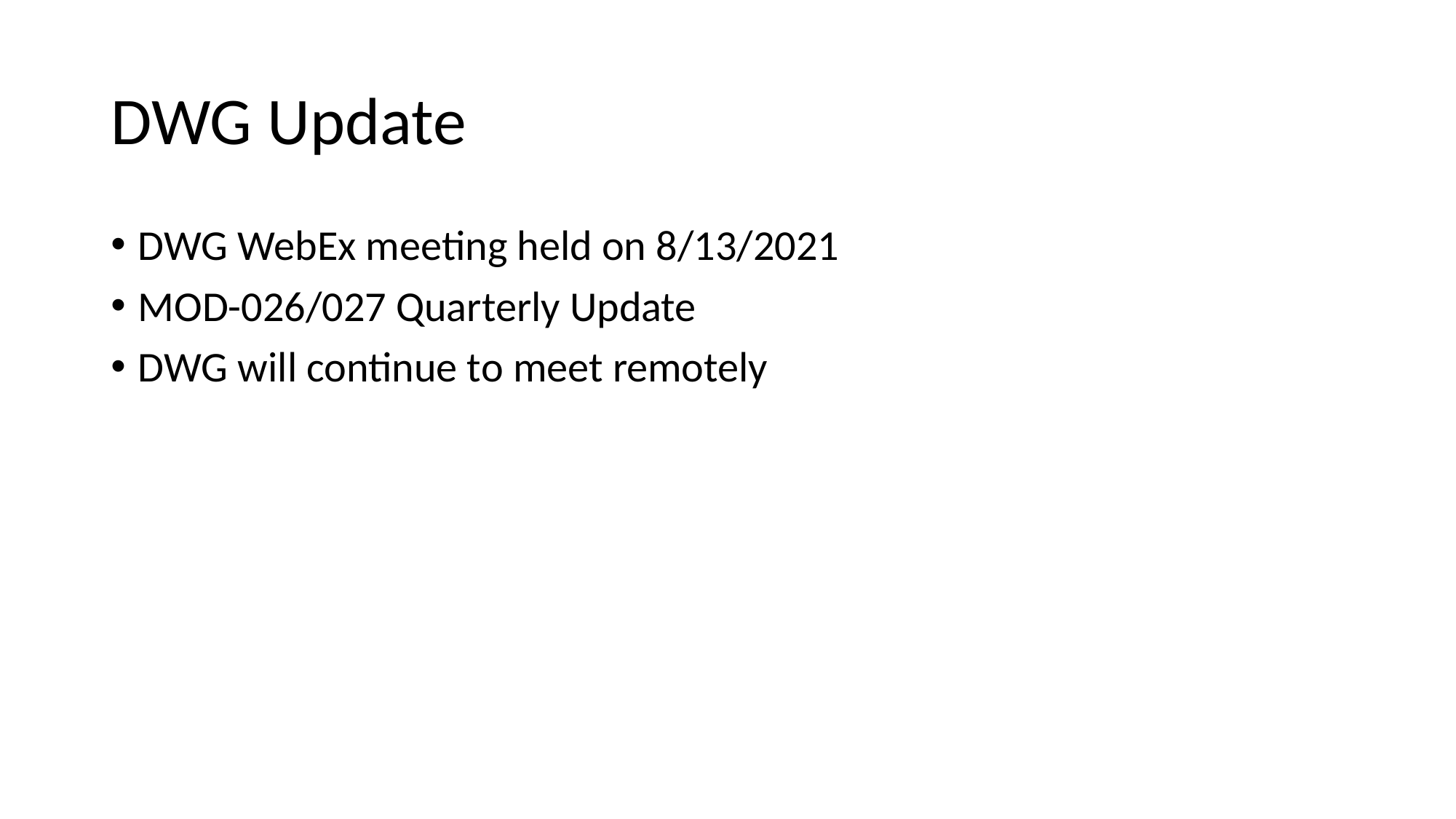

# DWG Update
DWG WebEx meeting held on 8/13/2021
MOD-026/027 Quarterly Update
DWG will continue to meet remotely